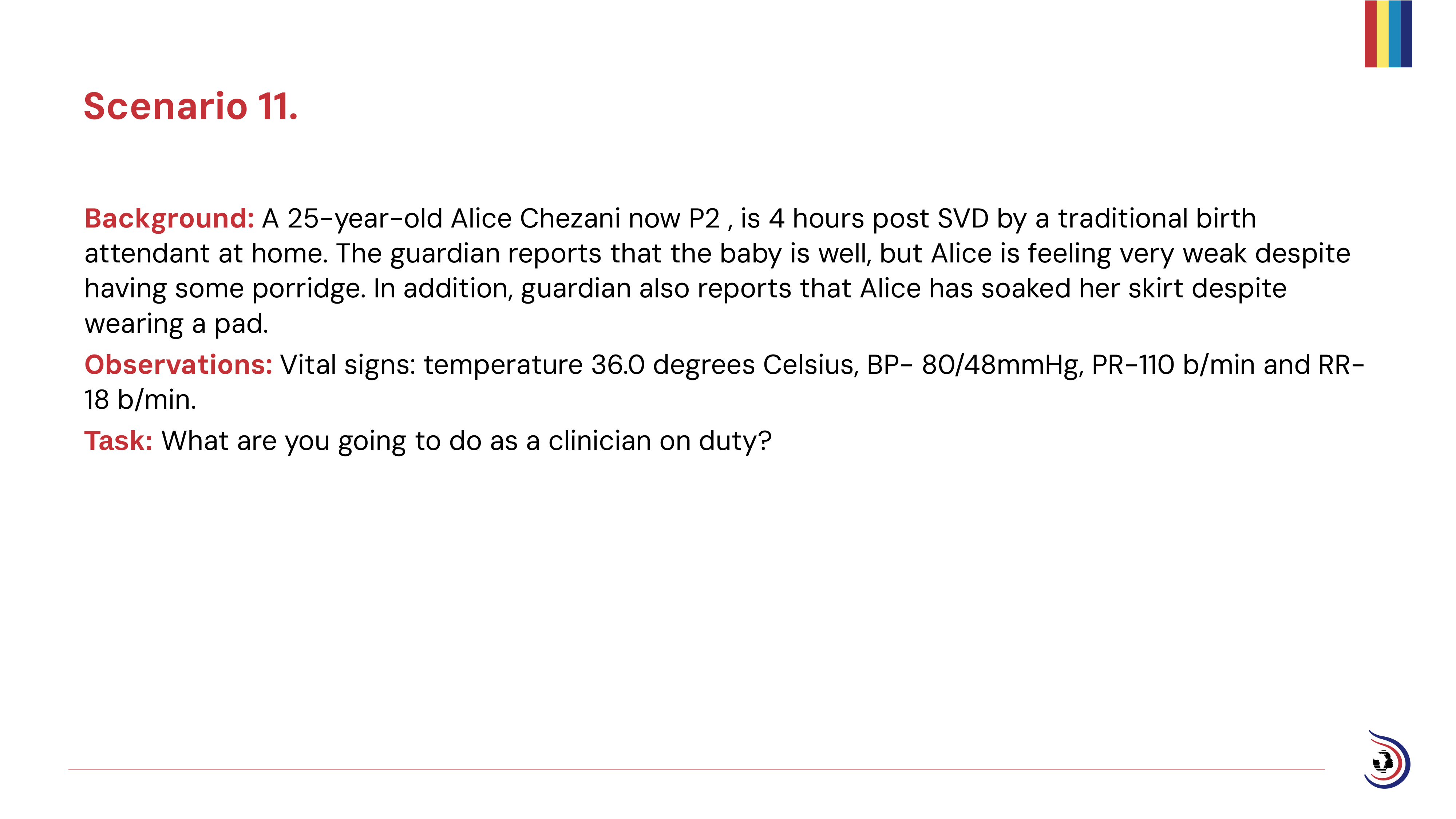

# Scenario 11.
Background: A 25-year-old Alice Chezani now P2 , is 4 hours post SVD by a traditional birth attendant at home. The guardian reports that the baby is well, but Alice is feeling very weak despite having some porridge. In addition, guardian also reports that Alice has soaked her skirt despite wearing a pad.
Observations: Vital signs: temperature 36.0 degrees Celsius, BP- 80/48mmHg, PR-110 b/min and RR- 18 b/min.
Task: What are you going to do as a clinician on duty?